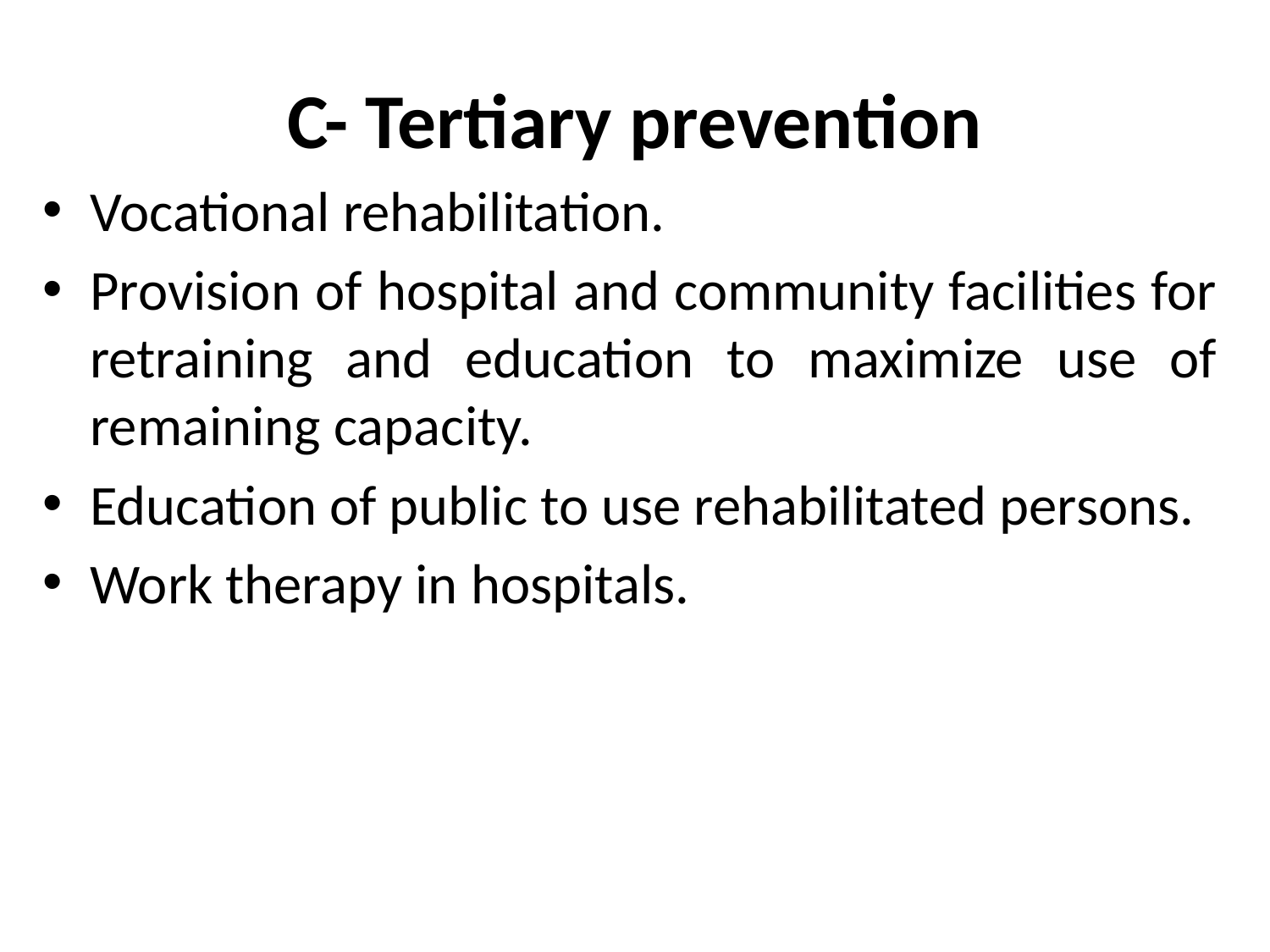

# C- Tertiary prevention
Vocational rehabilitation.
Provision of hospital and community facilities for retraining and education to maximize use of remaining capacity.
Education of public to use rehabilitated persons.
Work therapy in hospitals.